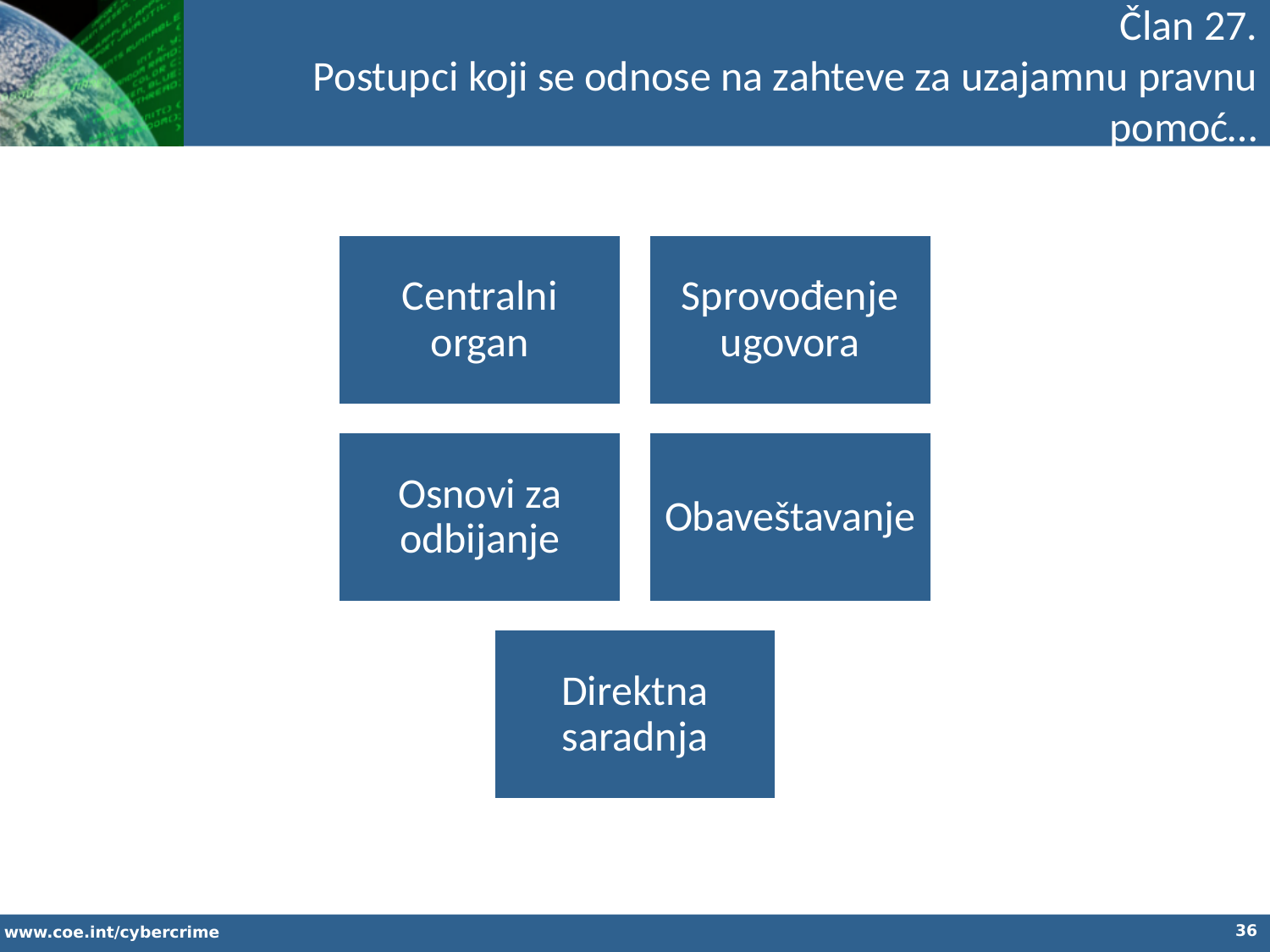

Član 27.
Postupci koji se odnose na zahteve za uzajamnu pravnu pomoć…
Centralni organ
Sprovođenje ugovora
Osnovi za odbijanje
Obaveštavanje
Direktna saradnja
36